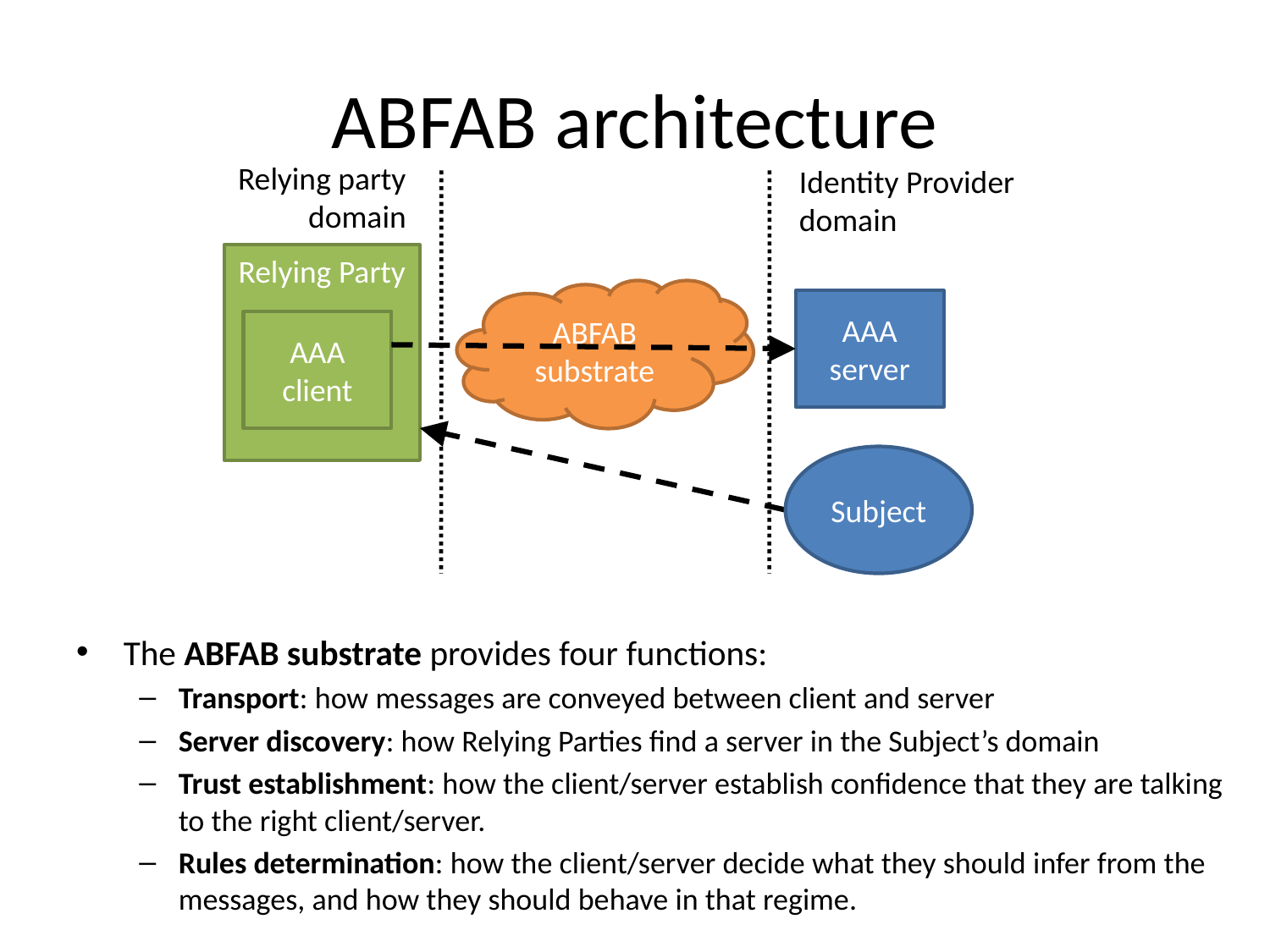

# ABFAB architecture
Relying party
domain
Identity Provider
domain
Relying Party

ABFAB substrate
AAA server
AAA client
Subject
The ABFAB substrate provides four functions:
Transport: how messages are conveyed between client and server
Server discovery: how Relying Parties find a server in the Subject’s domain
Trust establishment: how the client/server establish confidence that they are talking to the right client/server.
Rules determination: how the client/server decide what they should infer from the messages, and how they should behave in that regime.